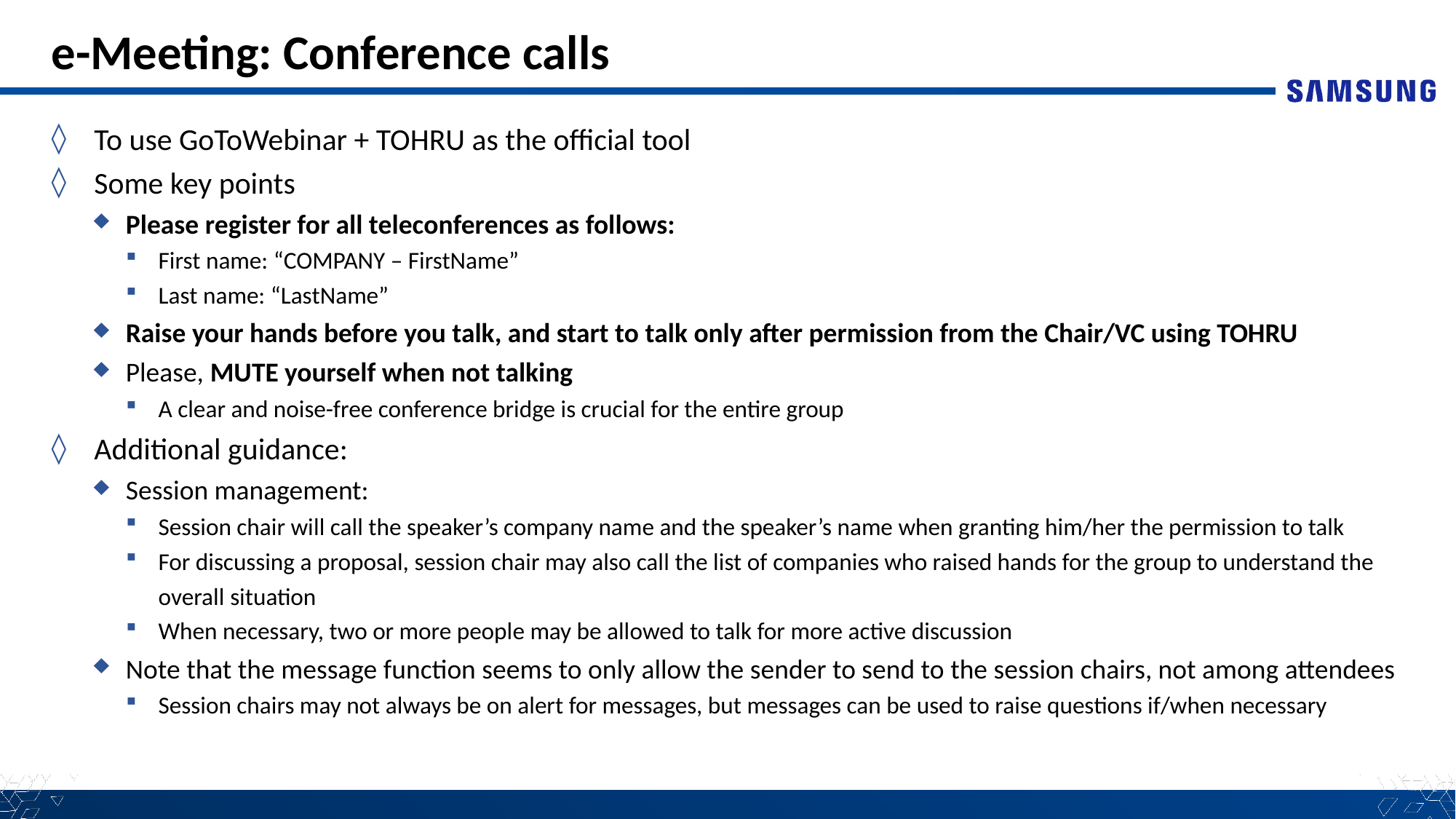

# e-Meeting: Conference calls
To use GoToWebinar + TOHRU as the official tool
Some key points
Please register for all teleconferences as follows:
First name: “COMPANY – FirstName”
Last name: “LastName”
Raise your hands before you talk, and start to talk only after permission from the Chair/VC using TOHRU
Please, MUTE yourself when not talking
A clear and noise-free conference bridge is crucial for the entire group
Additional guidance:
Session management:
Session chair will call the speaker’s company name and the speaker’s name when granting him/her the permission to talk
For discussing a proposal, session chair may also call the list of companies who raised hands for the group to understand the overall situation
When necessary, two or more people may be allowed to talk for more active discussion
Note that the message function seems to only allow the sender to send to the session chairs, not among attendees
Session chairs may not always be on alert for messages, but messages can be used to raise questions if/when necessary